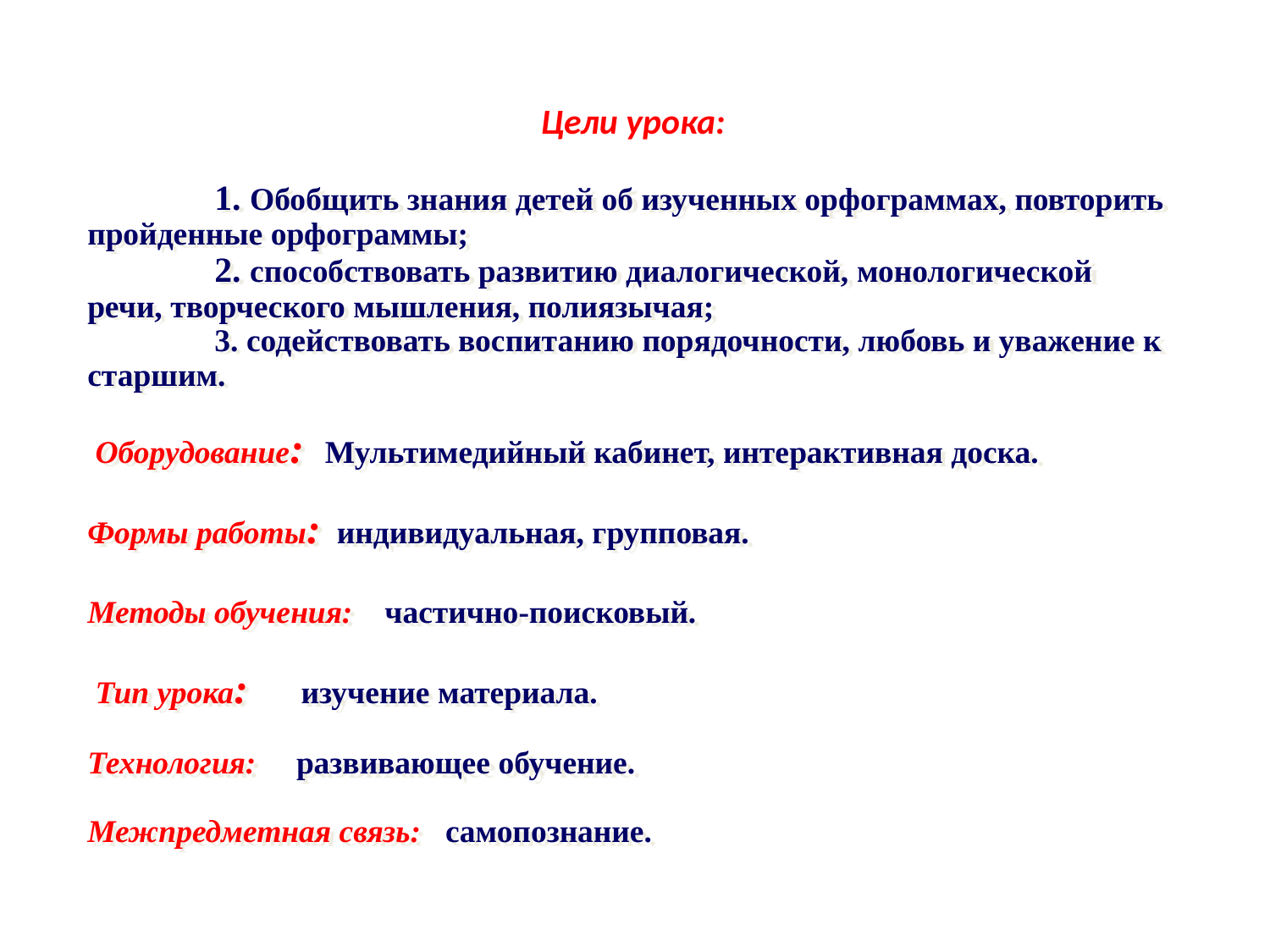

Цели урока:
	1. Обобщить знания детей об изученных орфограммах, повторить пройденные орфограммы;
	2. способствовать развитию диалогической, монологической речи, творческого мышления, полиязычая;
	3. содействовать воспитанию порядочности, любовь и уважение к старшим.
 Оборудование:  Мультимедийный кабинет, интерактивная доска.
Формы работы:  индивидуальная, групповая.
Методы обучения:   частично-поисковый.
 Тип урока:     изучение материала.
Технология:     развивающее обучение.
Межпредметная связь:   самопознание.